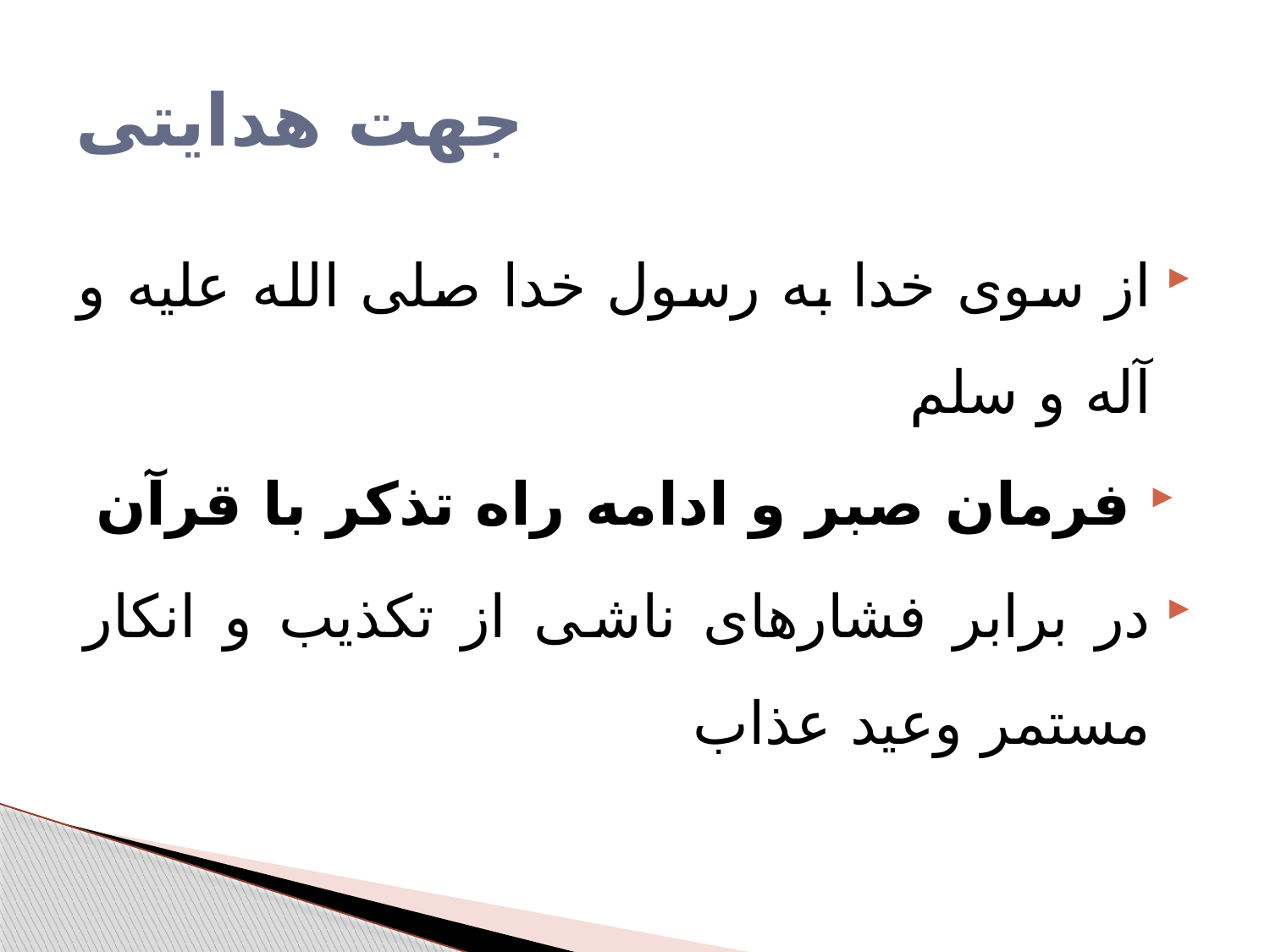

# جهت هدایتی
از سوی خدا به رسول خدا صلی الله علیه و آله و سلم
فرمان صبر و ادامه راه تذکر با قرآن
در برابر فشارهای ناشی از تکذیب و انکار مستمر وعید عذاب